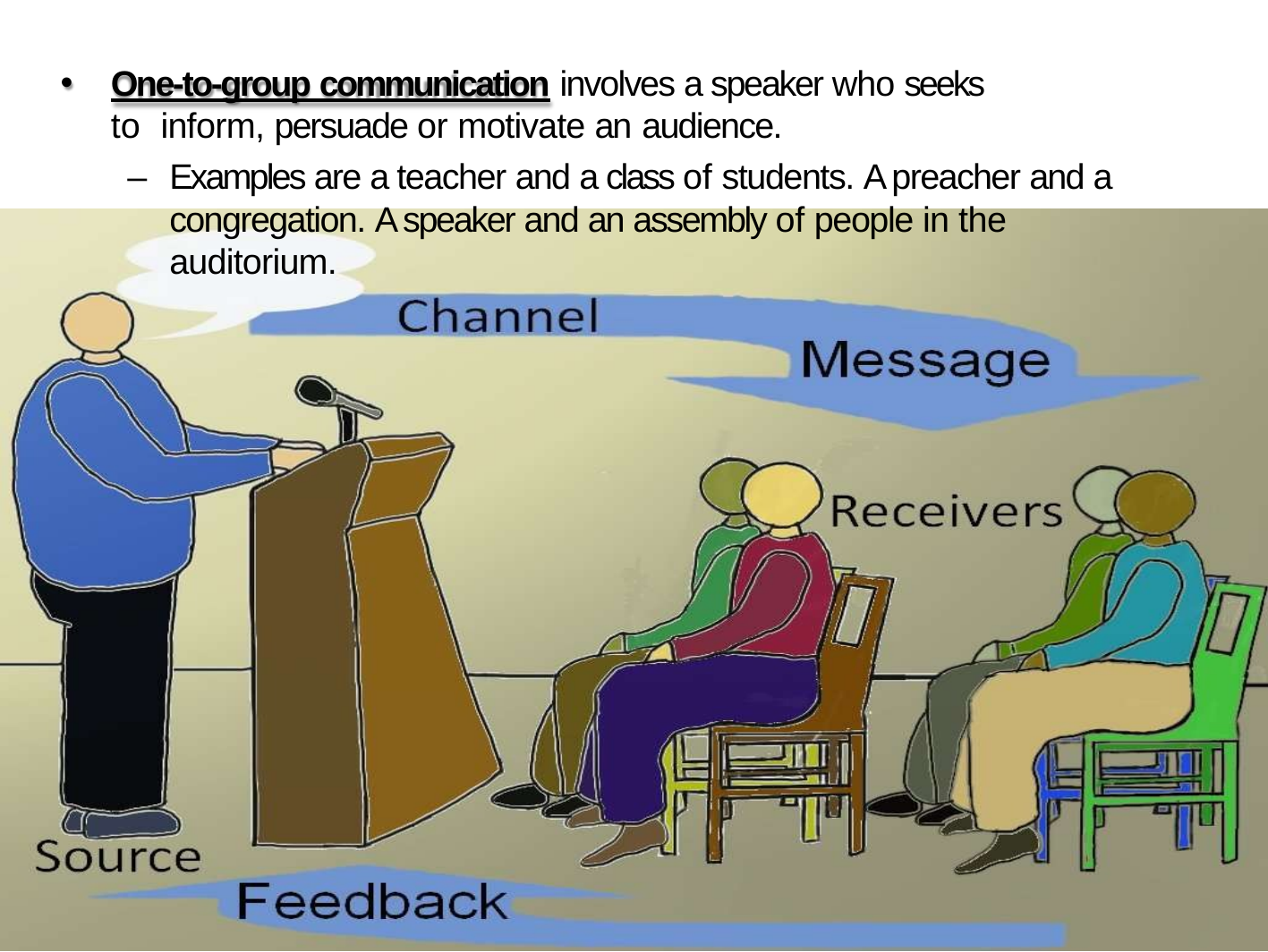

One-to-group communication involves a speaker who seeks to  inform, persuade or motivate an audience.
–	Examples are a teacher and a class of students. A preacher and a  congregation. A speaker and an assembly of people in the auditorium.